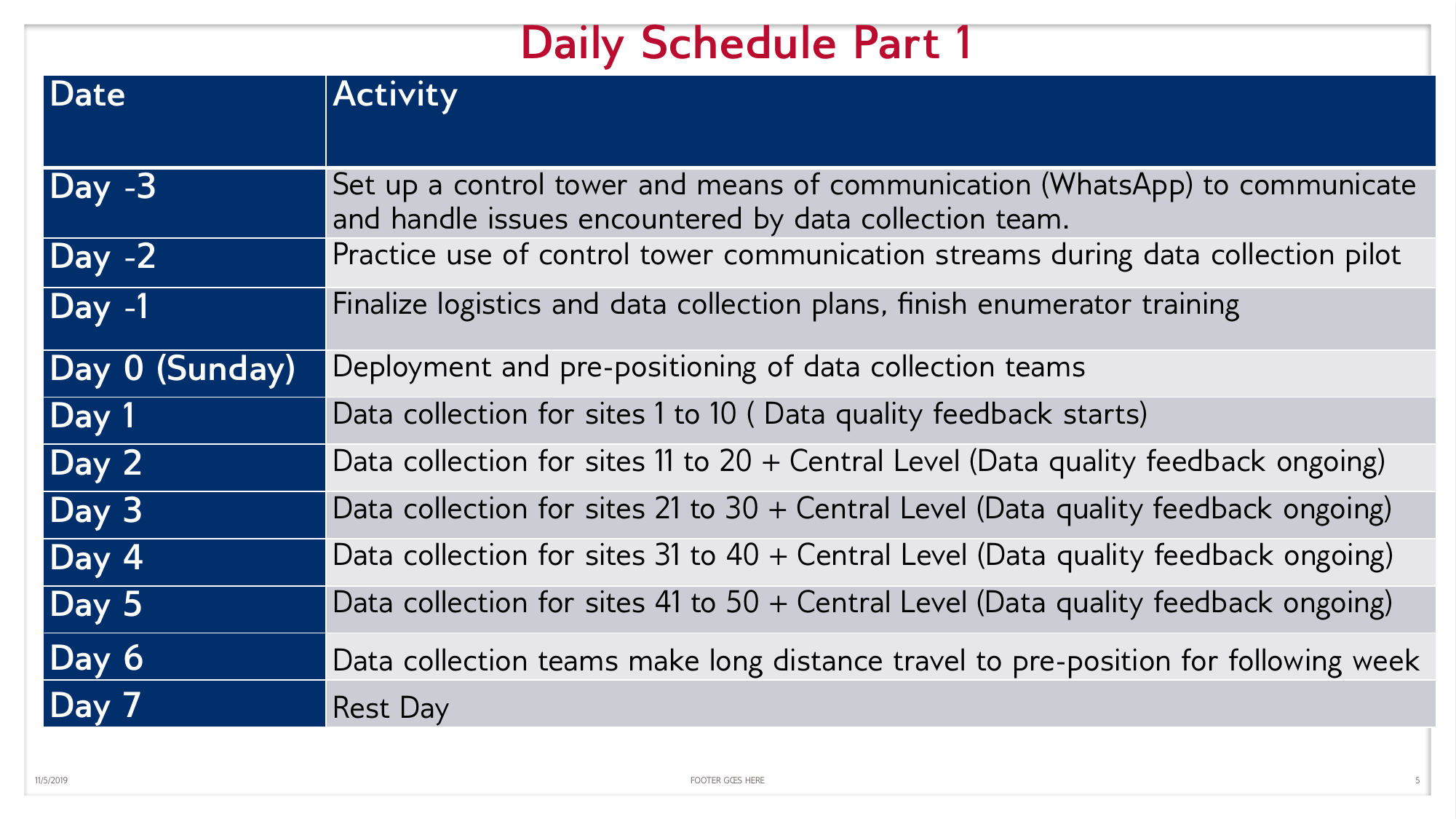

11/5/2019
FOOTER GOES HERE
5
# Daily Schedule Part 1
| Date | Activity |
| --- | --- |
| Day -3 | Set up a control tower and means of communication (WhatsApp) to communicate and handle issues encountered by data collection team. |
| Day -2 | Practice use of control tower communication streams during data collection pilot |
| Day -1 | Finalize logistics and data collection plans, finish enumerator training |
| Day 0 (Sunday) | Deployment and pre-positioning of data collection teams |
| Day 1 | Data collection for sites 1 to 10 ( Data quality feedback starts) |
| Day 2 | Data collection for sites 11 to 20 + Central Level (Data quality feedback ongoing) |
| Day 3 | Data collection for sites 21 to 30 + Central Level (Data quality feedback ongoing) |
| Day 4 | Data collection for sites 31 to 40 + Central Level (Data quality feedback ongoing) |
| Day 5 | Data collection for sites 41 to 50 + Central Level (Data quality feedback ongoing) |
| Day 6 | Data collection teams make long distance travel to pre-position for following week |
| Day 7 | Rest Day |